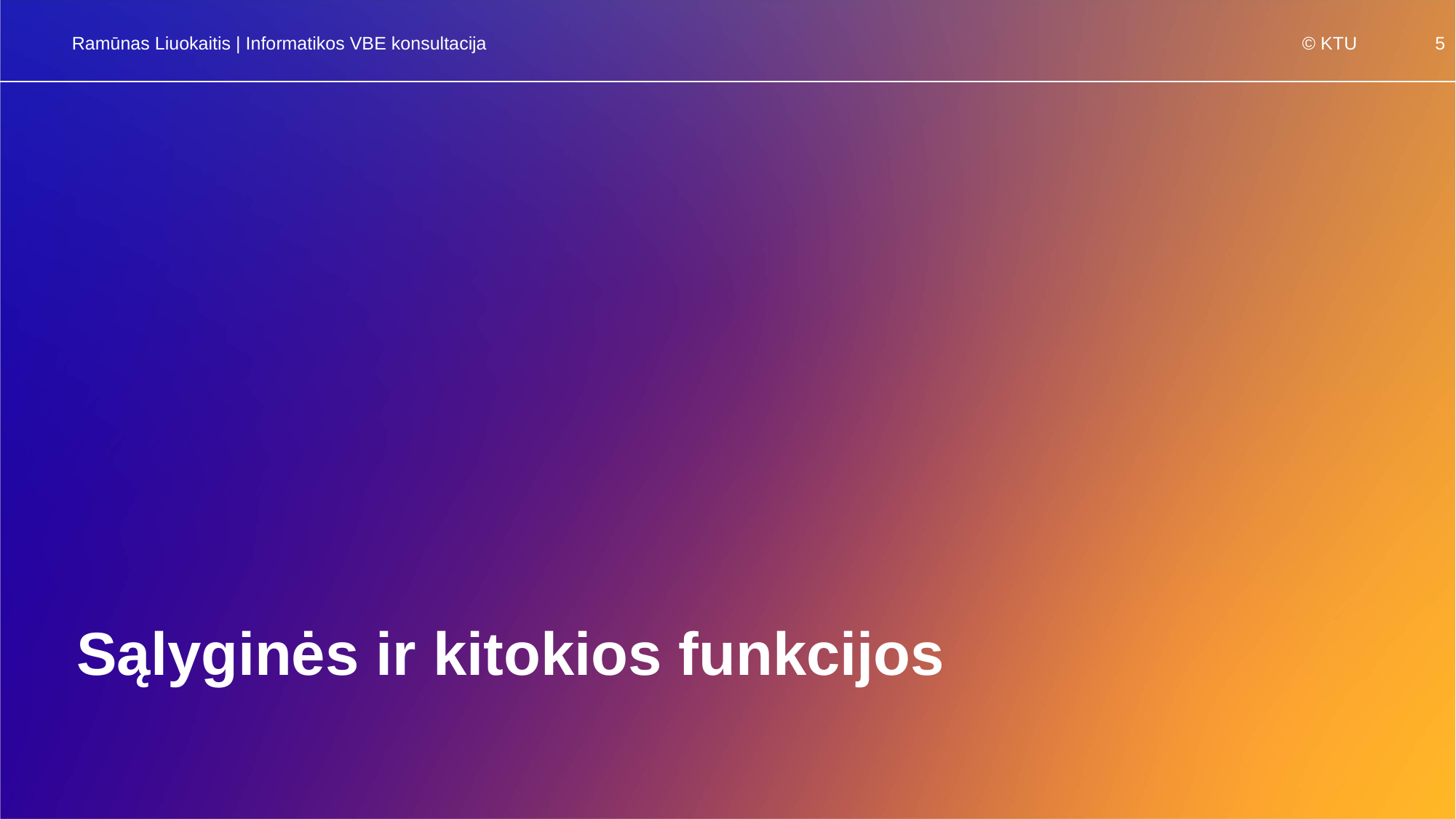

Ramūnas Liuokaitis | Informatikos VBE konsultacija
# Sąlyginės ir kitokios funkcijos